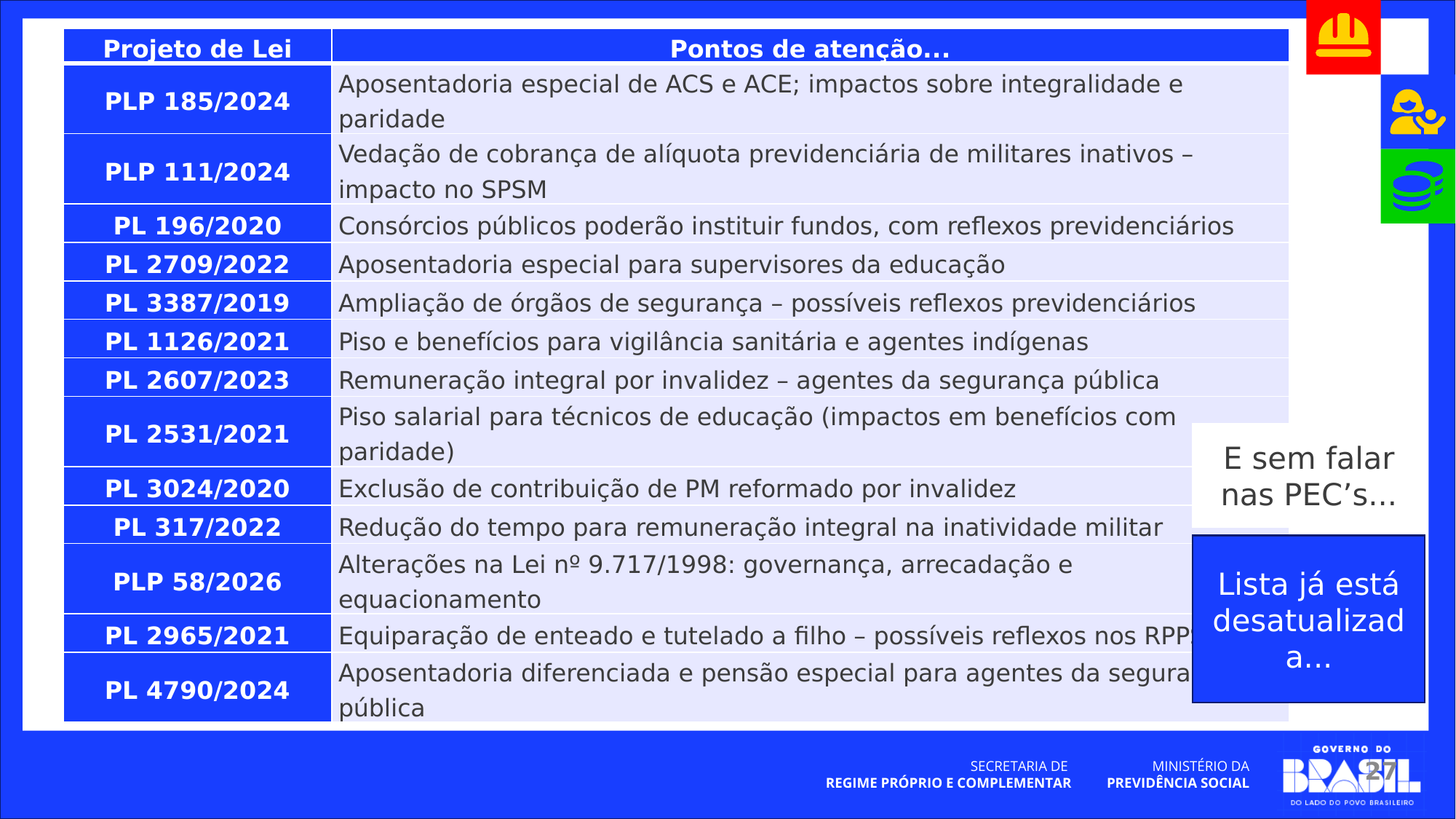

| Projeto de Lei | Pontos de atenção... |
| --- | --- |
| PLP 185/2024 | Aposentadoria especial de ACS e ACE; impactos sobre integralidade e paridade |
| PLP 111/2024 | Vedação de cobrança de alíquota previdenciária de militares inativos – impacto no SPSM |
| PL 196/2020 | Consórcios públicos poderão instituir fundos, com reflexos previdenciários |
| PL 2709/2022 | Aposentadoria especial para supervisores da educação |
| PL 3387/2019 | Ampliação de órgãos de segurança – possíveis reflexos previdenciários |
| PL 1126/2021 | Piso e benefícios para vigilância sanitária e agentes indígenas |
| PL 2607/2023 | Remuneração integral por invalidez – agentes da segurança pública |
| PL 2531/2021 | Piso salarial para técnicos de educação (impactos em benefícios com paridade) |
| PL 3024/2020 | Exclusão de contribuição de PM reformado por invalidez |
| PL 317/2022 | Redução do tempo para remuneração integral na inatividade militar |
| PLP 58/2026 | Alterações na Lei nº 9.717/1998: governança, arrecadação e equacionamento |
| PL 2965/2021 | Equiparação de enteado e tutelado a filho – possíveis reflexos nos RPPS |
| PL 4790/2024 | Aposentadoria diferenciada e pensão especial para agentes da segurança pública |

E sem falar nas PEC’s...
Lista já está desatualizada...
27